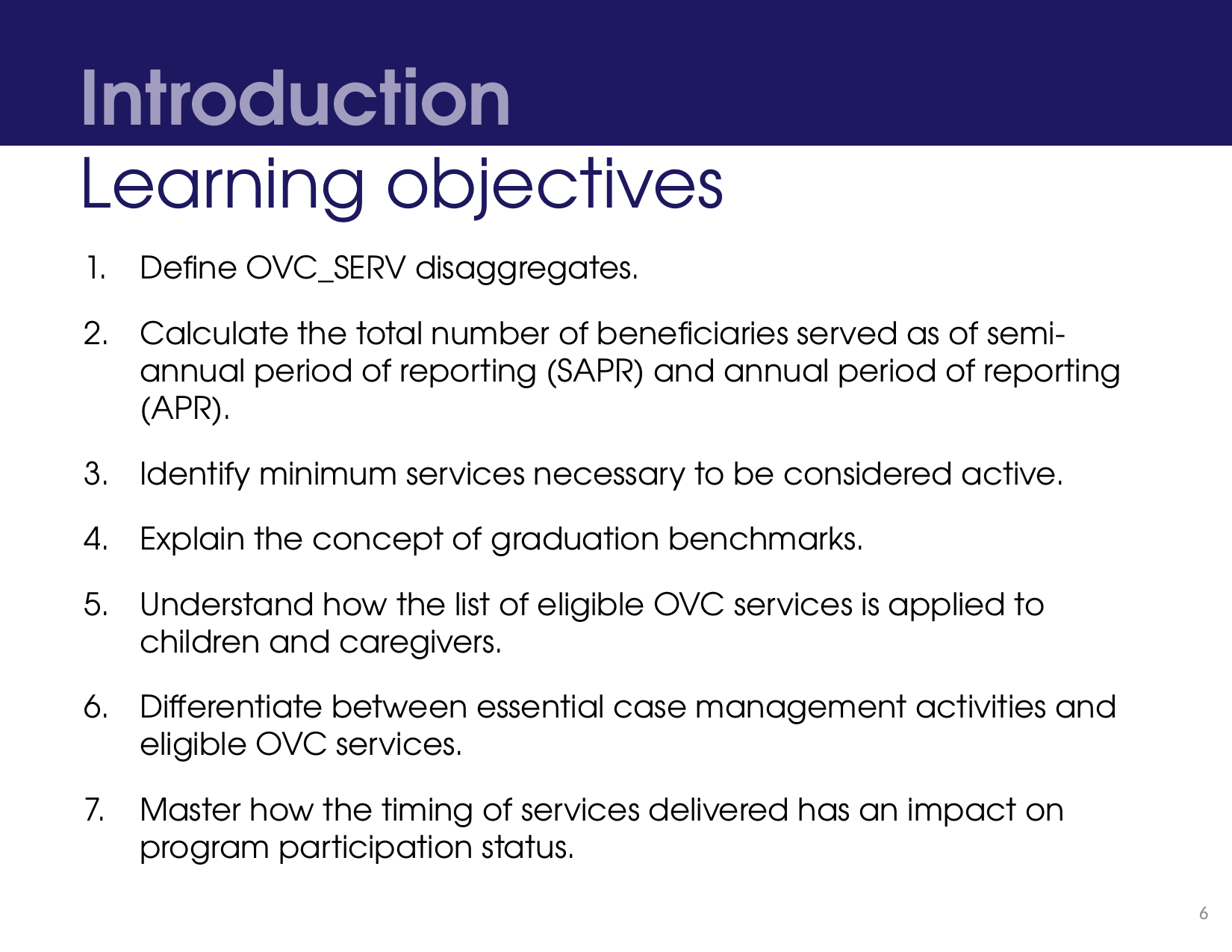

# Introduction
Learning objectives
Define OVC_SERV disaggregates.
Calculate the total number of beneficiaries served as of semi-annual period of reporting (SAPR) and annual period of reporting (APR).
Identify minimum services necessary to be considered active.
Explain the concept of graduation benchmarks.
Understand how the list of eligible OVC services is applied to children and caregivers.
Differentiate between essential case management activities and eligible OVC services.
Master how the timing of services delivered has an impact on program participation status.

6